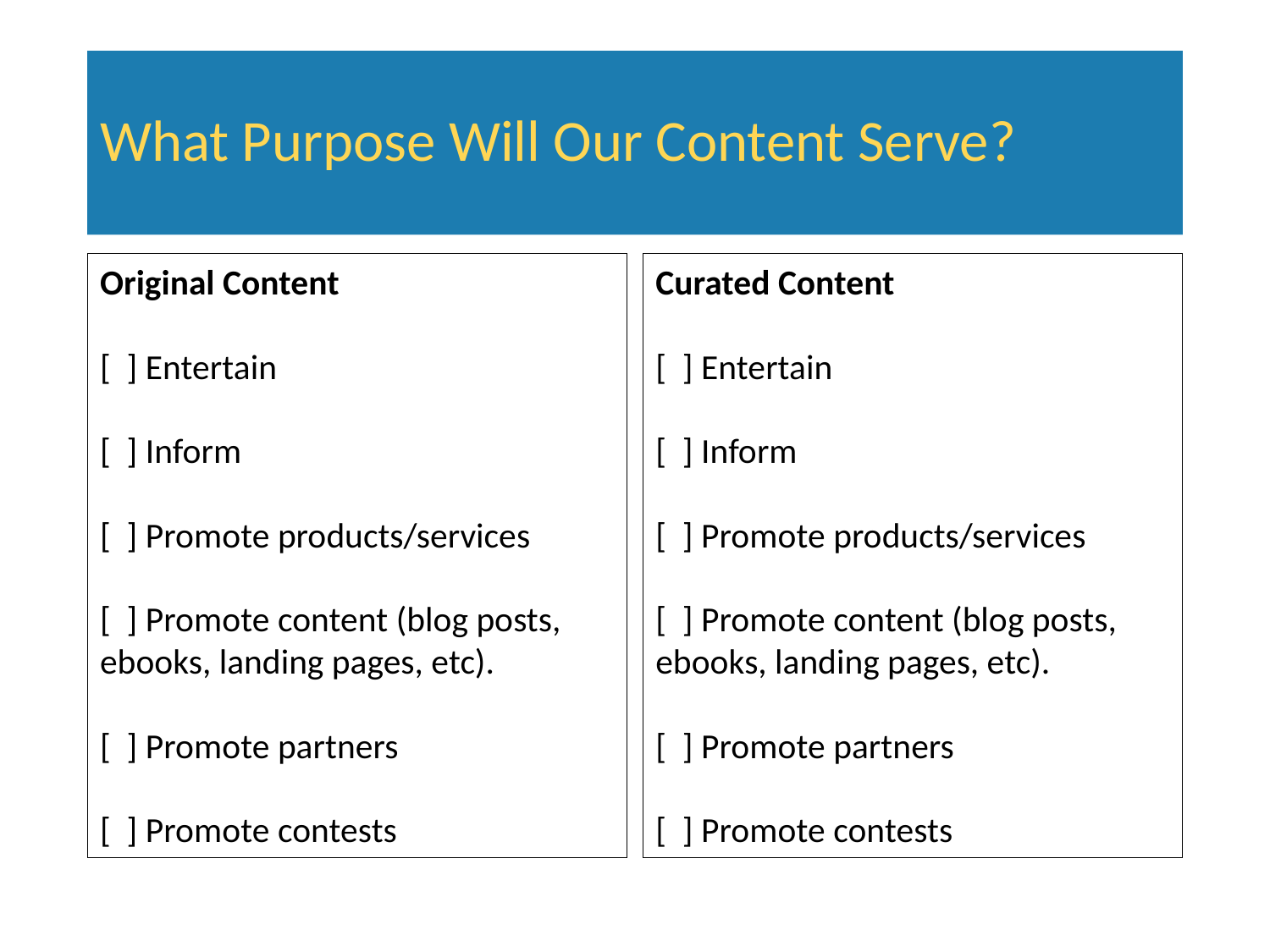

# What Purpose Will Our Content Serve?
Original Content

[  ] Entertain

[  ] Inform

[  ] Promote products/services

[  ] Promote content (blog posts, ebooks, landing pages, etc).

[  ] Promote partners

[  ] Promote contests

Curated Content

[  ] Entertain

[  ] Inform

[  ] Promote products/services

[  ] Promote content (blog posts, ebooks, landing pages, etc).

[  ] Promote partners

[  ] Promote contests